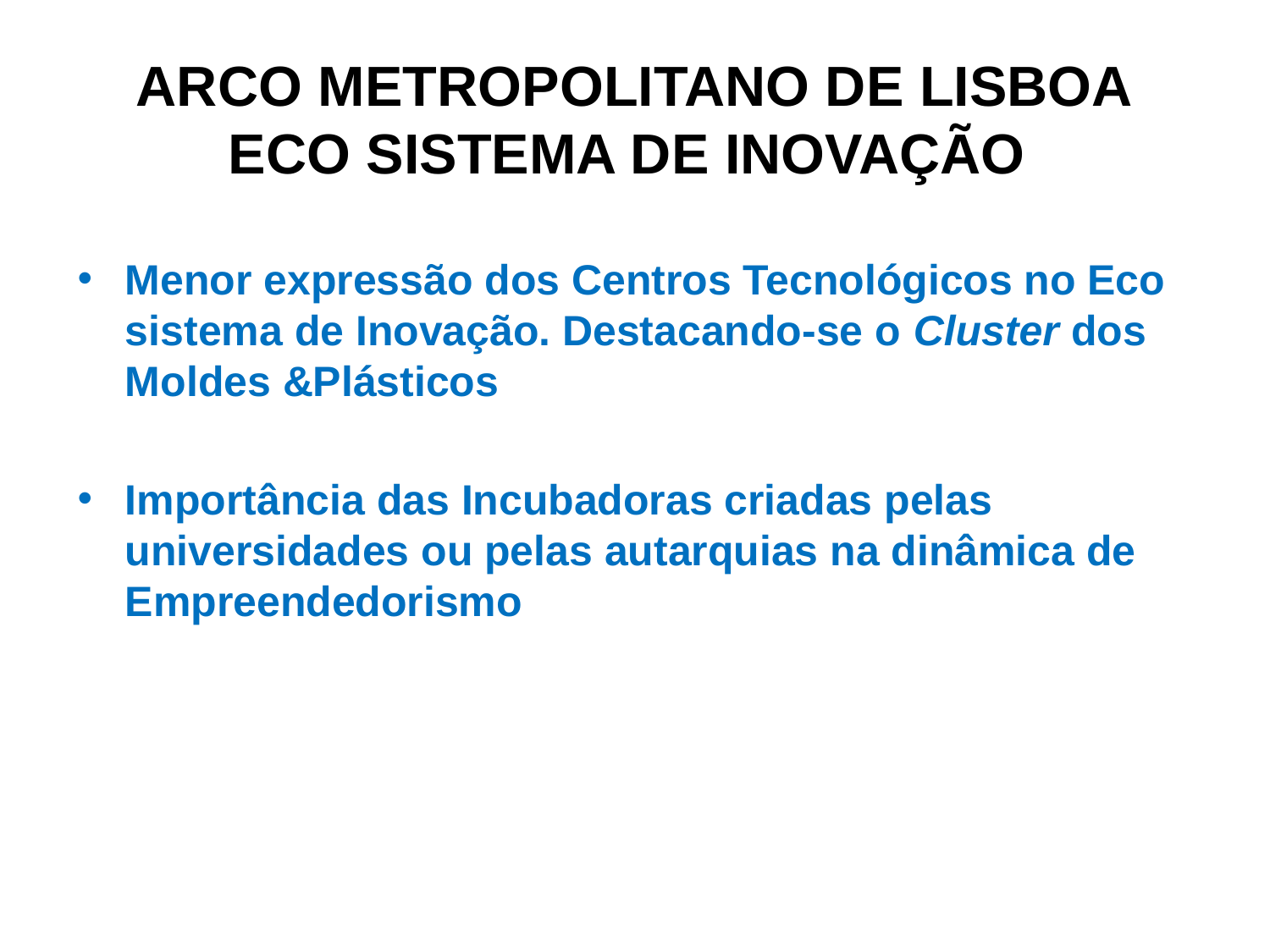

# Arco Metropolitano de Lisboa Eco sistema de inovação
Menor expressão dos Centros Tecnológicos no Eco sistema de Inovação. Destacando-se o Cluster dos Moldes &Plásticos

Importância das Incubadoras criadas pelas universidades ou pelas autarquias na dinâmica de Empreendedorismo